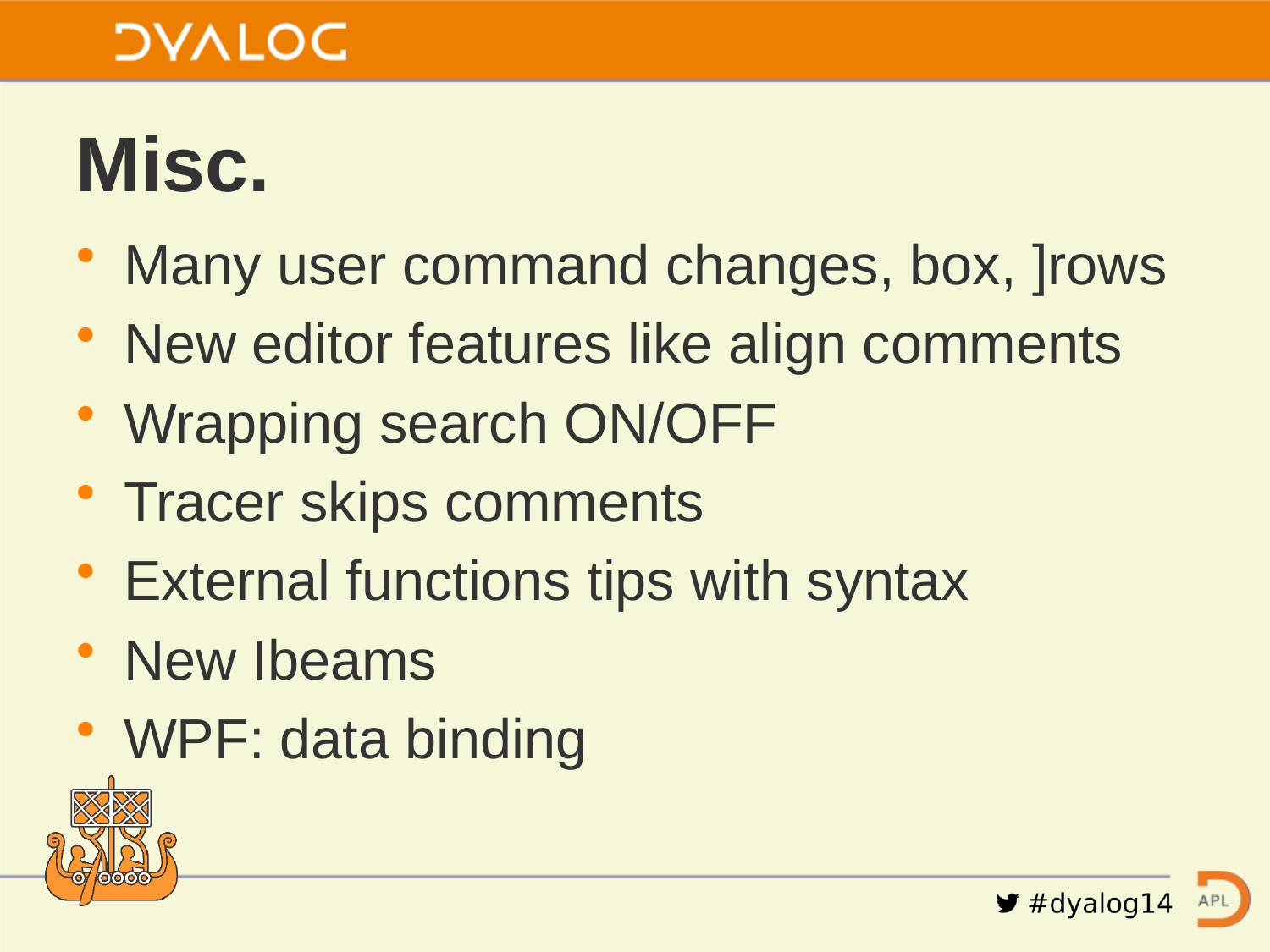

# Misc.
Many user command changes, box, ]rows
New editor features like align comments
Wrapping search ON/OFF
Tracer skips comments
External functions tips with syntax
New Ibeams
WPF: data binding